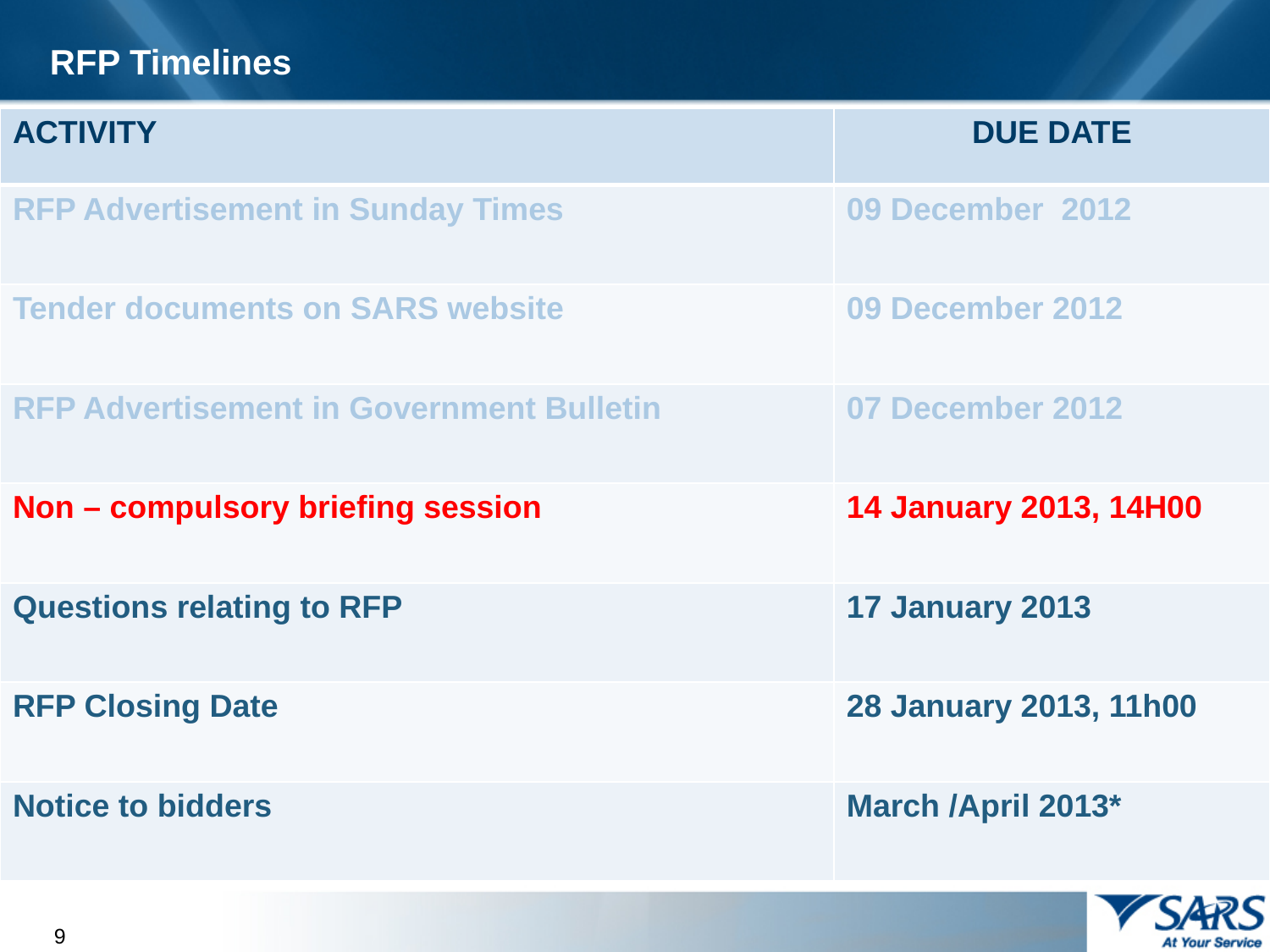

RFP Timelines
| ACTIVITY | DUE DATE |
| --- | --- |
| RFP Advertisement in Sunday Times | 09 December 2012 |
| Tender documents on SARS website | 09 December 2012 |
| RFP Advertisement in Government Bulletin | 07 December 2012 |
| Non – compulsory briefing session | 14 January 2013, 14H00 |
| Questions relating to RFP | 17 January 2013 |
| RFP Closing Date | 28 January 2013, 11h00 |
| Notice to bidders | March /April 2013\* |
9